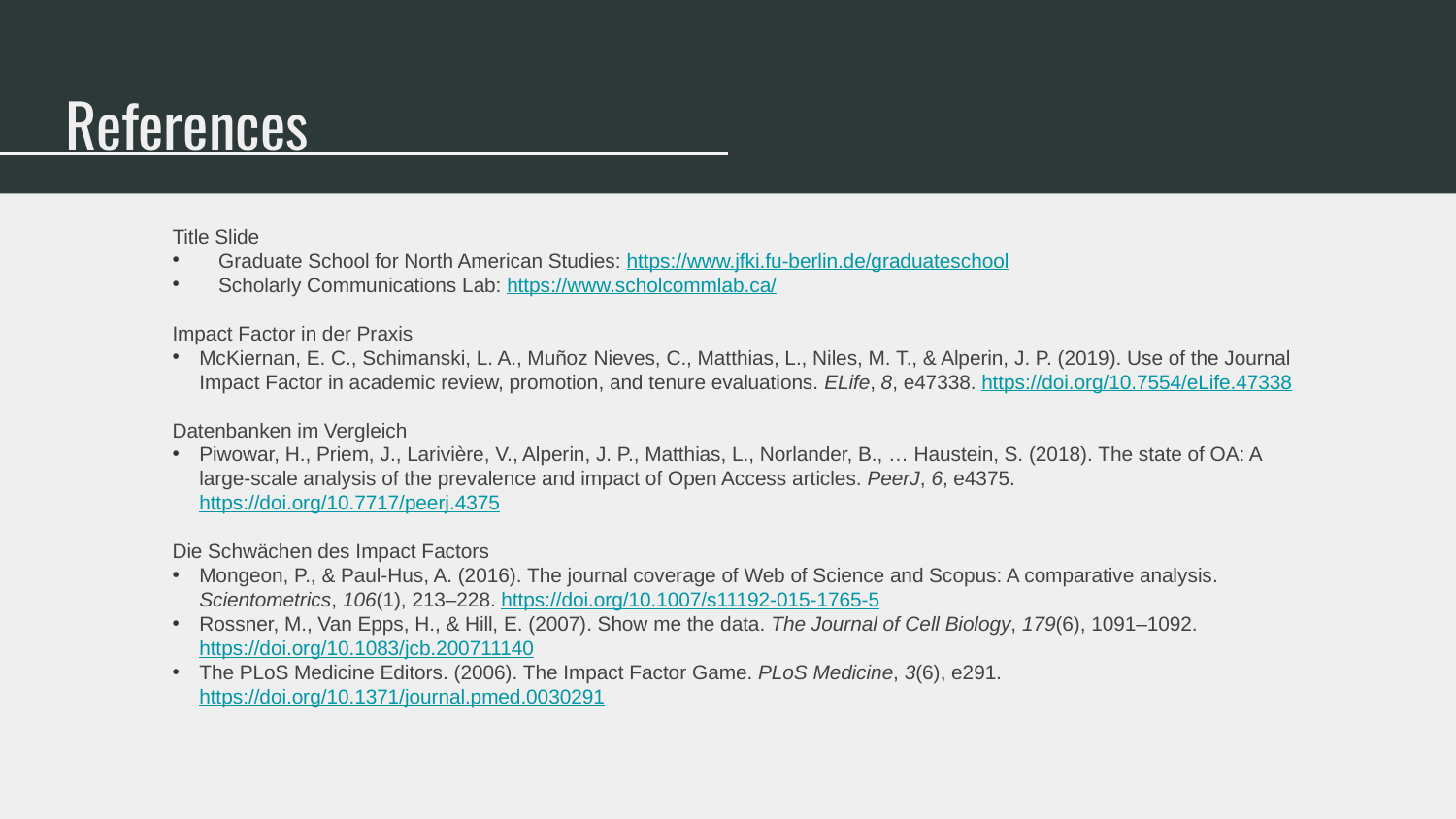

References
Title Slide
Graduate School for North American Studies: https://www.jfki.fu-berlin.de/graduateschool
Scholarly Communications Lab: https://www.scholcommlab.ca/

Impact Factor in der Praxis
McKiernan, E. C., Schimanski, L. A., Muñoz Nieves, C., Matthias, L., Niles, M. T., & Alperin, J. P. (2019). Use of the Journal Impact Factor in academic review, promotion, and tenure evaluations. ELife, 8, e47338. https://doi.org/10.7554/eLife.47338

Datenbanken im Vergleich
Piwowar, H., Priem, J., Larivière, V., Alperin, J. P., Matthias, L., Norlander, B., … Haustein, S. (2018). The state of OA: A large-scale analysis of the prevalence and impact of Open Access articles. PeerJ, 6, e4375. https://doi.org/10.7717/peerj.4375

Die Schwächen des Impact Factors
Mongeon, P., & Paul-Hus, A. (2016). The journal coverage of Web of Science and Scopus: A comparative analysis. Scientometrics, 106(1), 213–228. https://doi.org/10.1007/s11192-015-1765-5
Rossner, M., Van Epps, H., & Hill, E. (2007). Show me the data. The Journal of Cell Biology, 179(6), 1091–1092. https://doi.org/10.1083/jcb.200711140
The PLoS Medicine Editors. (2006). The Impact Factor Game. PLoS Medicine, 3(6), e291. https://doi.org/10.1371/journal.pmed.0030291